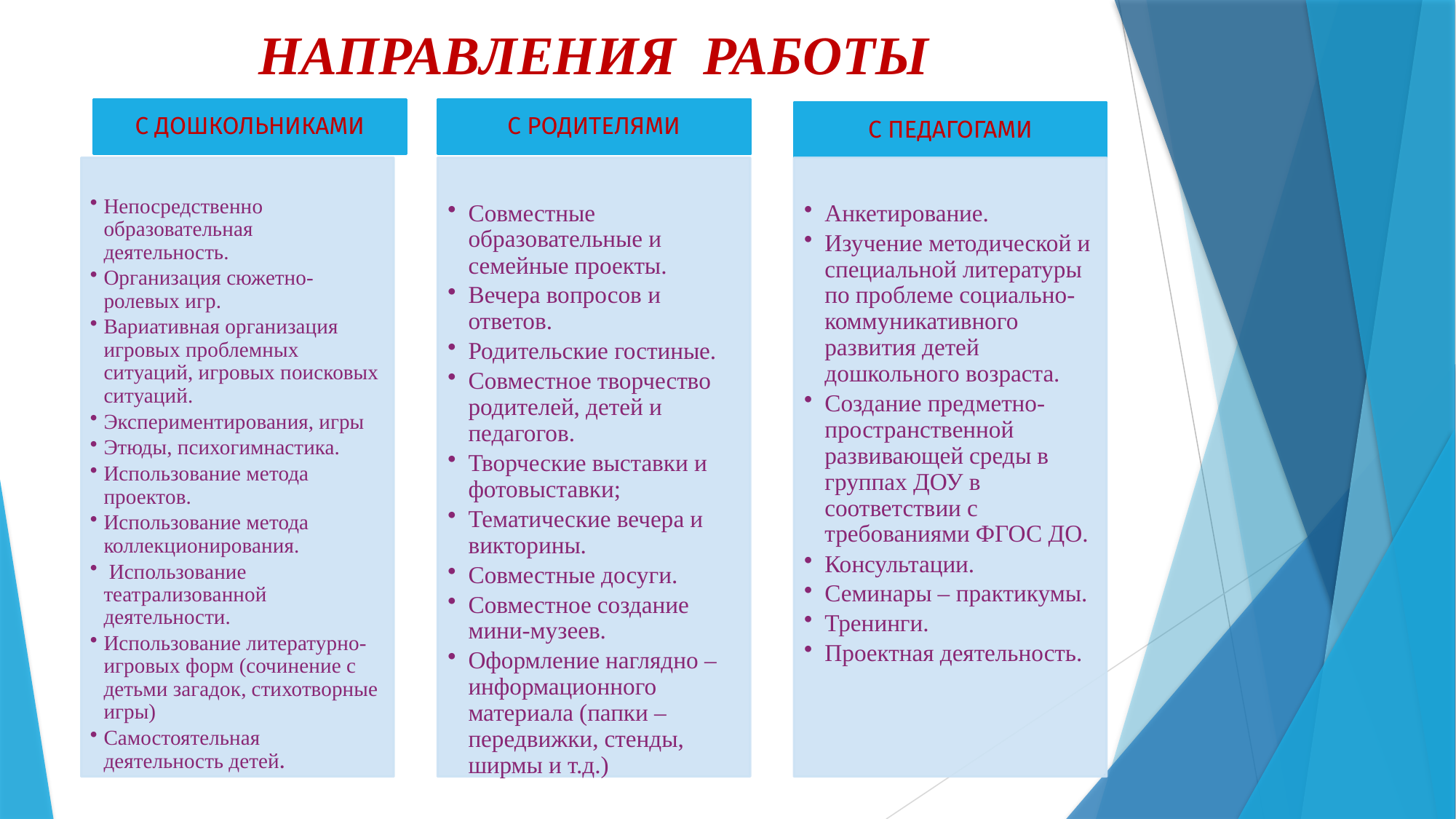

# НАПРАВЛЕНИЯ  РАБОТЫ
С ДОШКОЛЬНИКАМИ

Непосредственно образовательная деятельность.
Организация сюжетно-ролевых игр.
Вариативная организация игровых проблемных ситуаций, игровых поисковых ситуаций.
Экспериментирования, игры
Этюды, психогимнастика.
Использование метода проектов.
Использование метода коллекционирования.
 Использование театрализованной деятельности.
Использование литературно-игровых форм (сочинение с детьми загадок, стихотворные игры)
Самостоятельная деятельность детей.
С РОДИТЕЛЯМИ

Совместные образовательные и семейные проекты.
Вечера вопросов и ответов.
Родительские гостиные.
Совместное творчество родителей, детей и педагогов.
Творческие выставки и фотовыставки;
Тематические вечера и викторины.
Совместные досуги.
Совместное создание мини-музеев.
Оформление наглядно – информационного материала (папки – передвижки, стенды, ширмы и т.д.)
С ПЕДАГОГАМИ

Анкетирование.
Изучение методической и специальной литературы по проблеме социально-коммуникативного развития детей дошкольного возраста.
Создание предметно-пространственной развивающей среды в группах ДОУ в соответствии с требованиями ФГОС ДО.
Консультации.
Семинары – практикумы.
Тренинги.
Проектная деятельность.